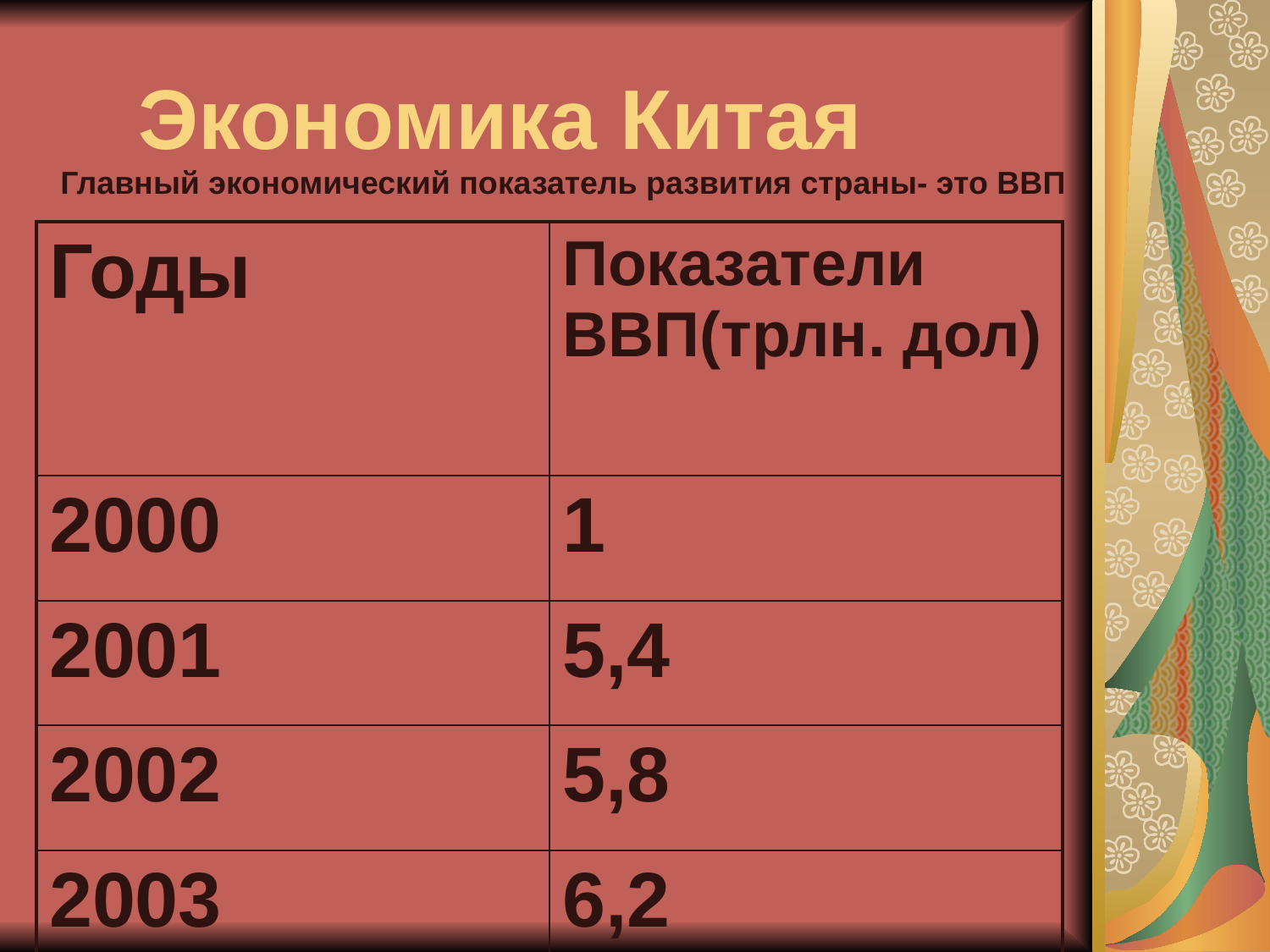

# Экономика Китая
Главный экономический показатель развития страны- это ВВП
| Годы | Показатели ВВП(трлн. дол) |
| --- | --- |
| 2000 | 1 |
| 2001 | 5,4 |
| 2002 | 5,8 |
| 2003 | 6,2 |